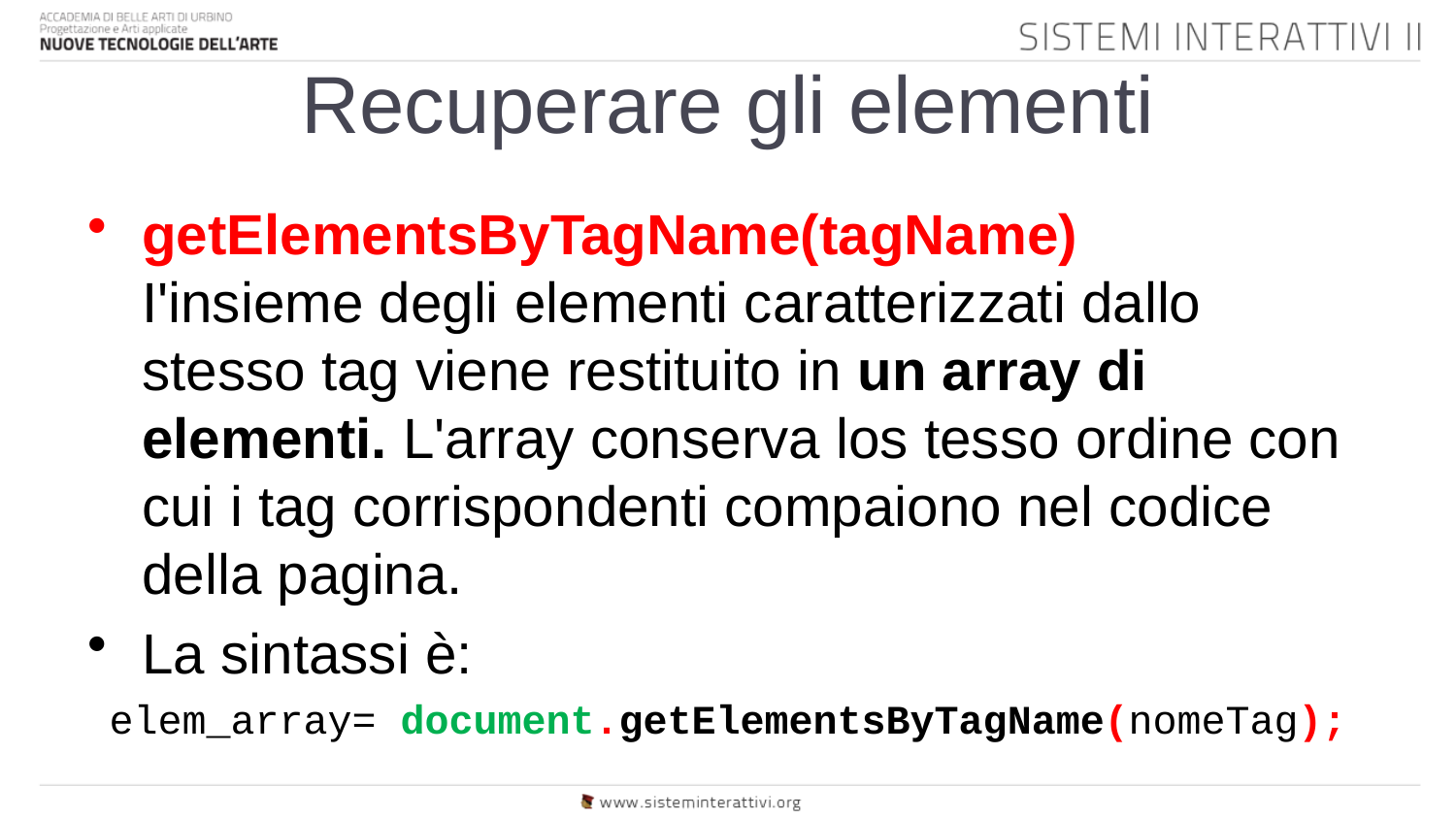

# Recuperare gli elementi
getElementsByTagName(tagName)
I'insieme degli elementi caratterizzati dallo stesso tag viene restituito in un array di elementi. L'array conserva los tesso ordine con cui i tag corrispondenti compaiono nel codice della pagina.
La sintassi è:
elem_array= document.getElementsByTagName(nomeTag);